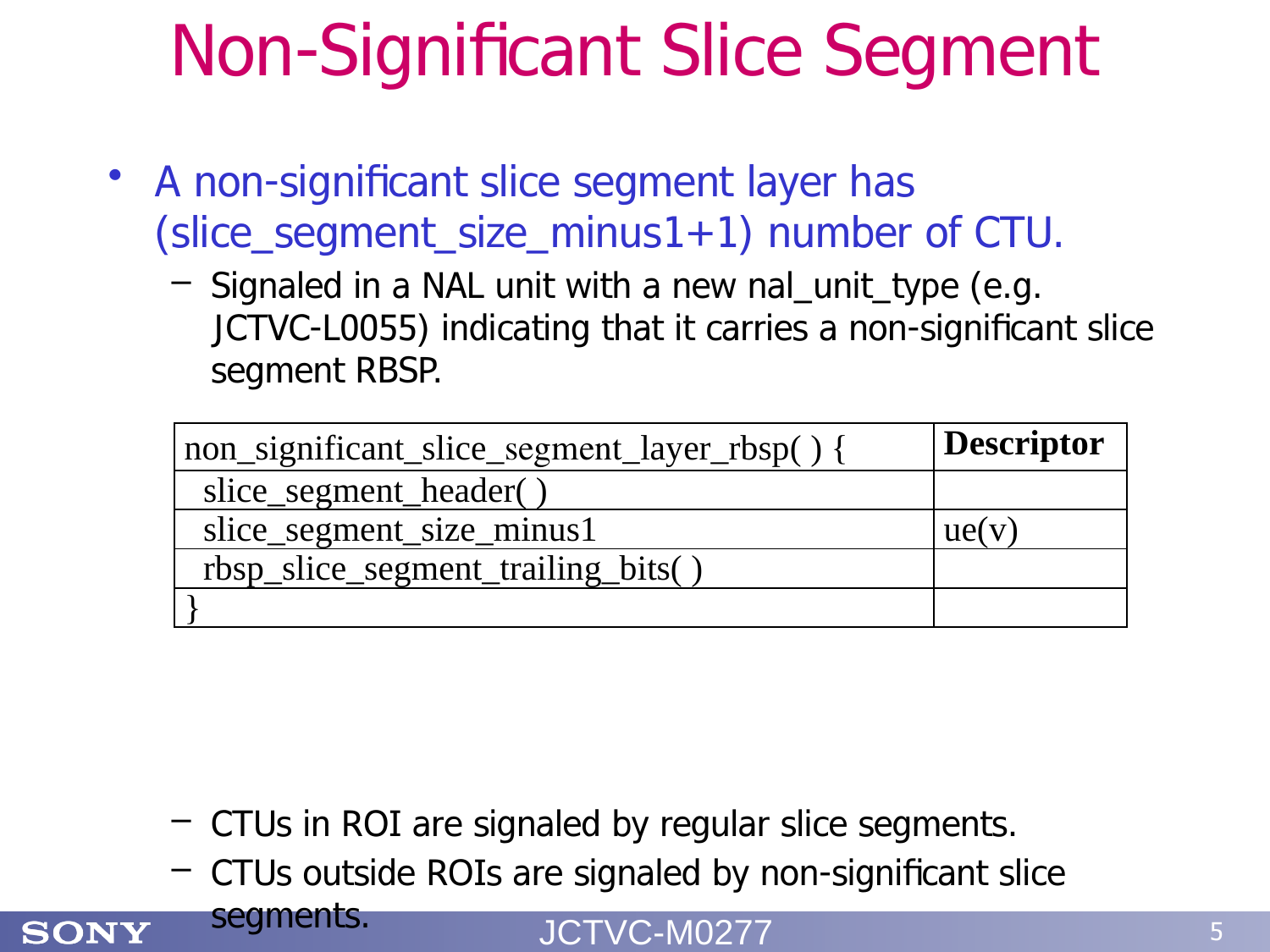

# Non-Significant Slice Segment
A non-significant slice segment layer has (slice_segment_size_minus1+1) number of CTU.
Signaled in a NAL unit with a new nal_unit_type (e.g. JCTVC-L0055) indicating that it carries a non-significant slice segment RBSP.

CTUs in ROI are signaled by regular slice segments.
CTUs outside ROIs are signaled by non-significant slice segments.

| non\_significant\_slice\_segment\_layer\_rbsp( ) { | Descriptor |
| --- | --- |
| slice\_segment\_header( ) |  |
| slice\_segment\_size\_minus1 | ue(v) |
| rbsp\_slice\_segment\_trailing\_bits( ) |  |
| } |  |

JCTVC-M0277
5